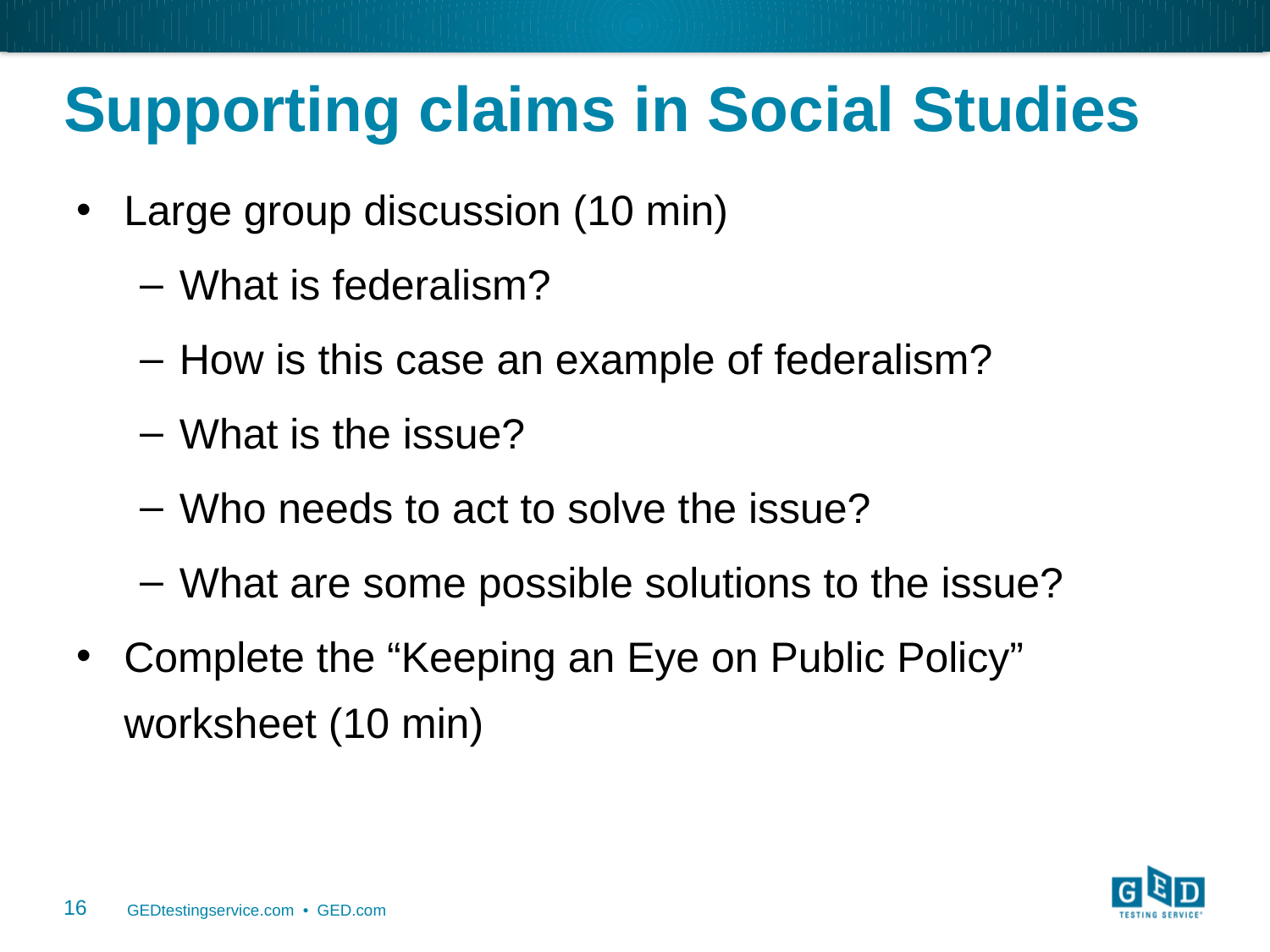

# Supporting claims in Social Studies
Large group discussion (10 min)
What is federalism?
How is this case an example of federalism?
What is the issue?
Who needs to act to solve the issue?
What are some possible solutions to the issue?
Complete the “Keeping an Eye on Public Policy” worksheet (10 min)

16